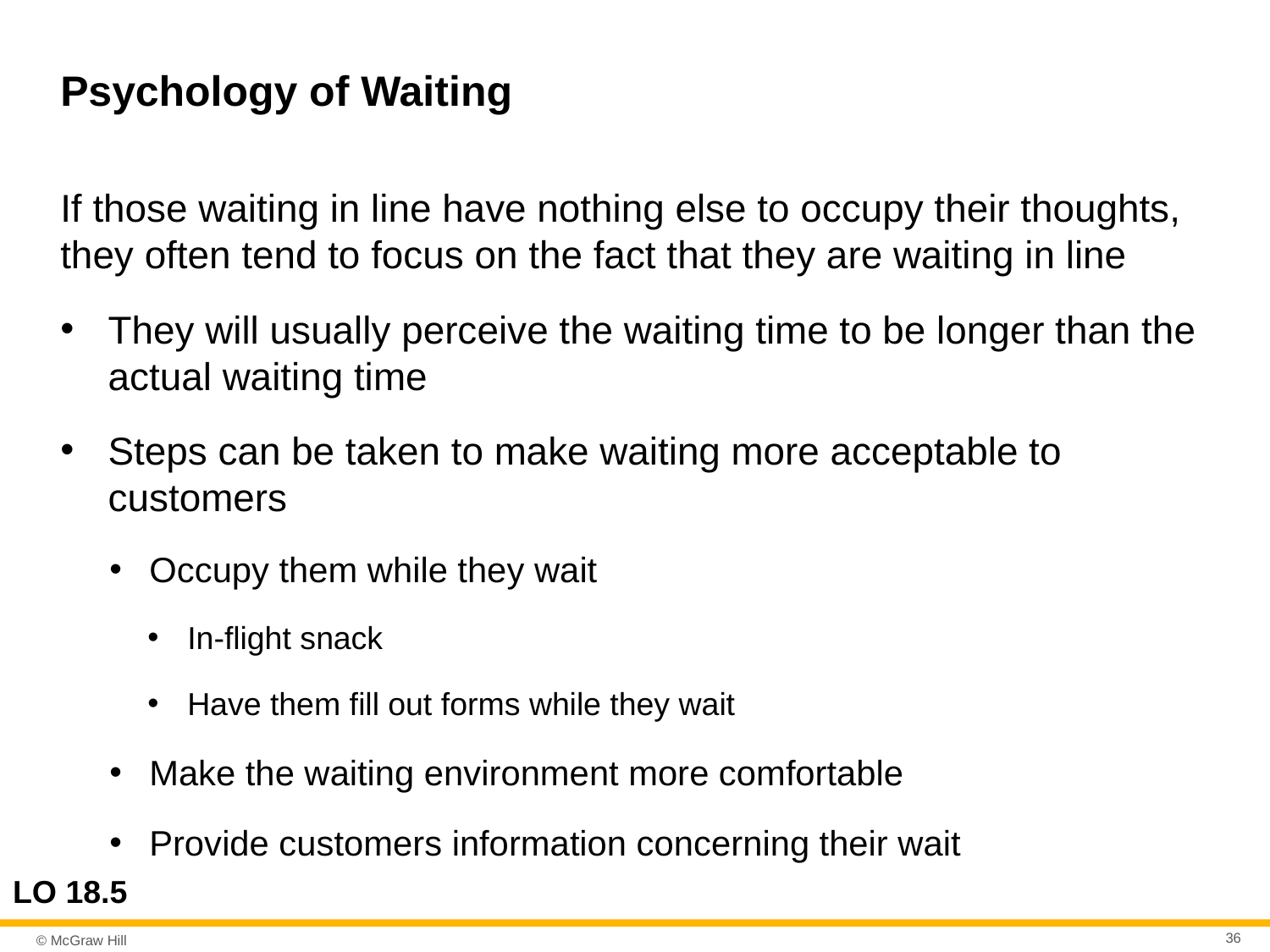

# Psychology of Waiting
If those waiting in line have nothing else to occupy their thoughts, they often tend to focus on the fact that they are waiting in line
They will usually perceive the waiting time to be longer than the actual waiting time
Steps can be taken to make waiting more acceptable to customers
Occupy them while they wait
In-flight snack
Have them fill out forms while they wait
Make the waiting environment more comfortable
Provide customers information concerning their wait
LO 18.5